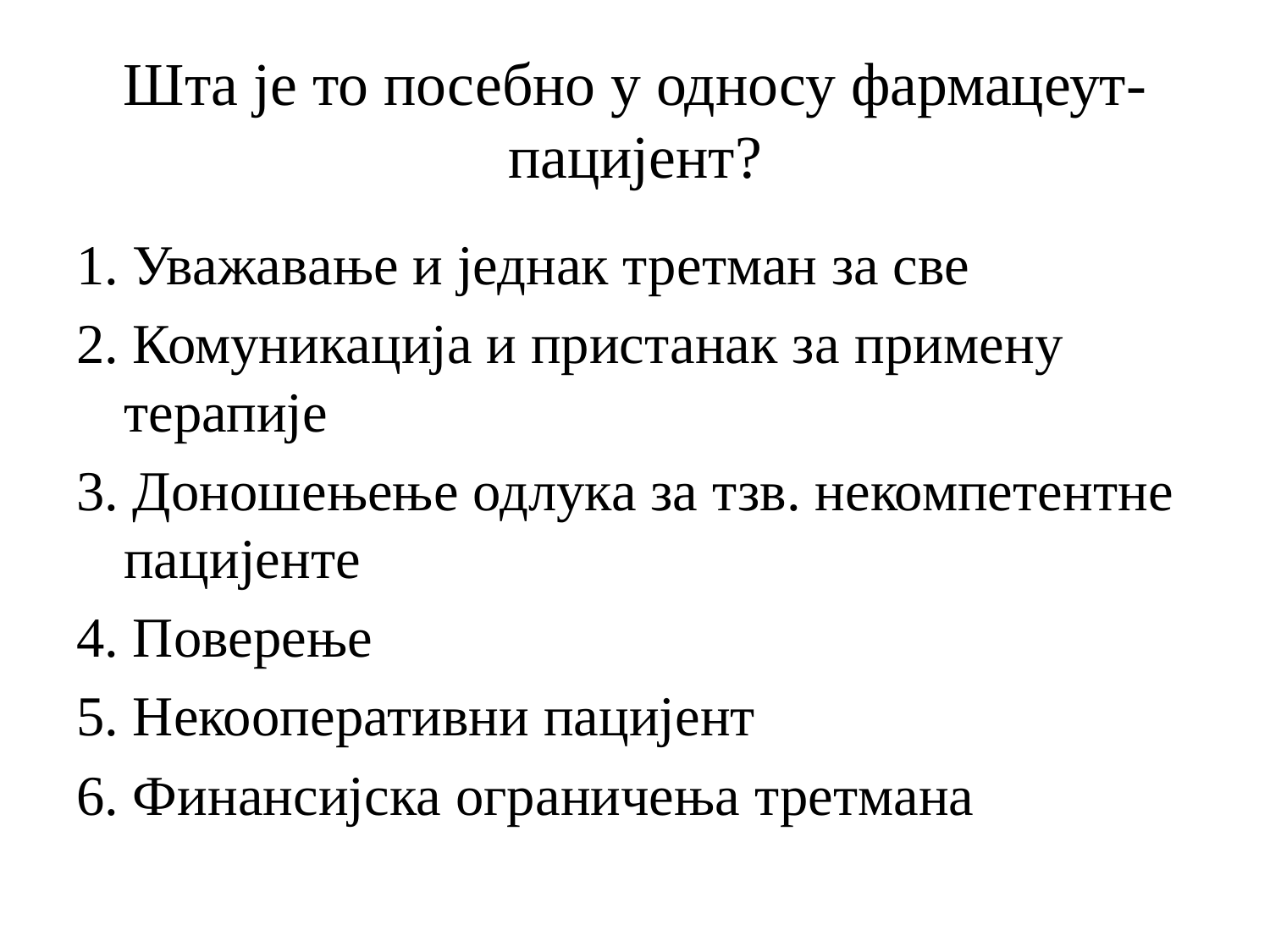

# Шта је то посебно у односу фармацеут-пацијент?
1. Уважавање и једнак третман за све
2. Комуникација и пристанак за примену терапије
3. Доношењење одлука за тзв. некомпетентне пацијенте
4. Поверење
5. Некооперативни пацијент
6. Финансијска ограничења третмана